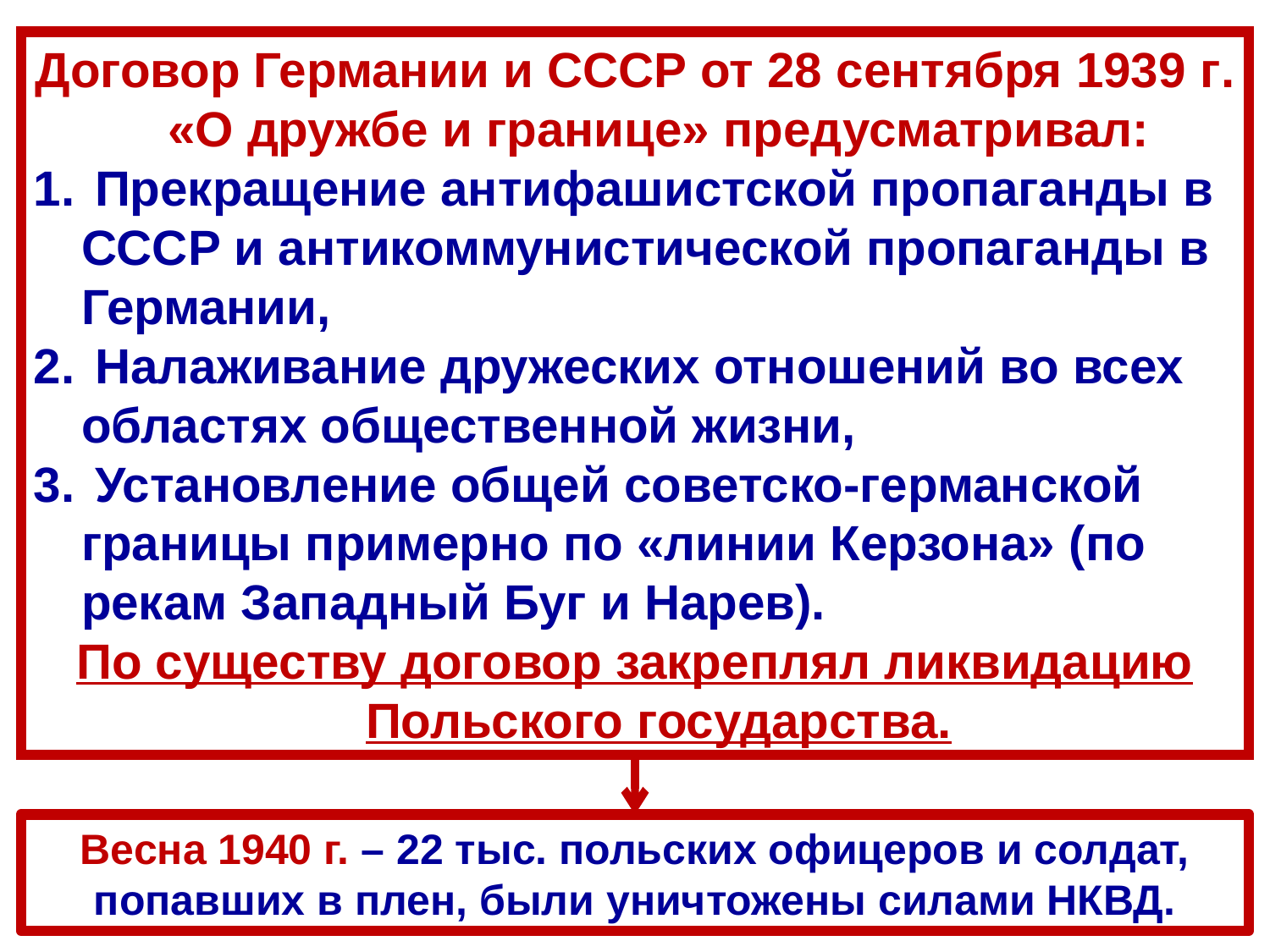

Договор Германии и СССР от 28 сентября 1939 г. «О дружбе и границе» предусматривал:
 Прекращение антифашистской пропаганды в СССР и антикоммунистической пропаганды в Германии,
 Налаживание дружеских отношений во всех областях общественной жизни,
 Установление общей советско-германской границы примерно по «линии Керзона» (по рекам Западный Буг и Нарев).
По существу договор закреплял ликвидацию Польского государства.
Весна 1940 г. – 22 тыс. польских офицеров и солдат, попавших в плен, были уничтожены силами НКВД.